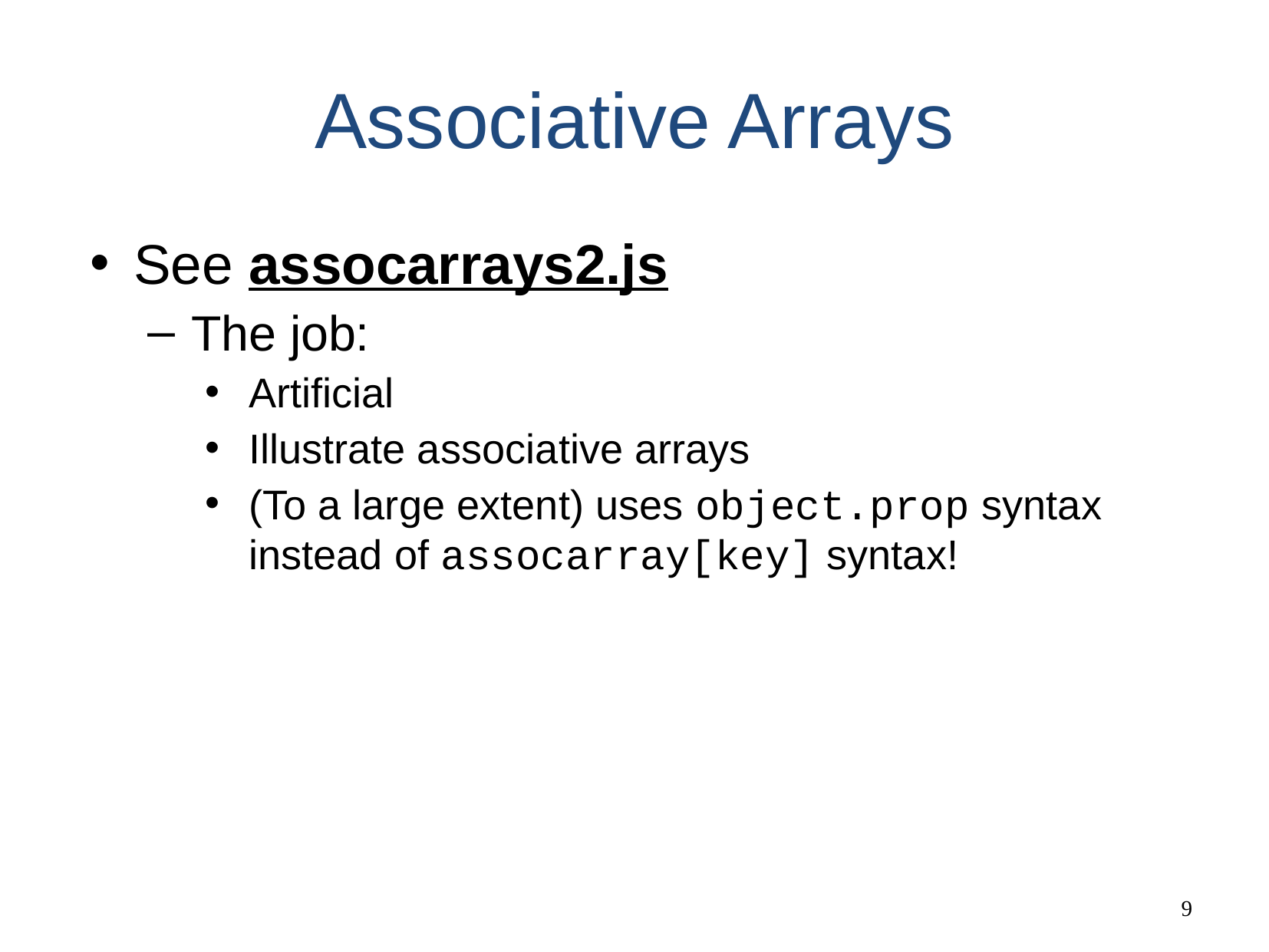

# Associative Arrays
See assocarrays2.js
The job:
Artificial
Illustrate associative arrays
(To a large extent) uses object.prop syntax instead of assocarray[key] syntax!

9